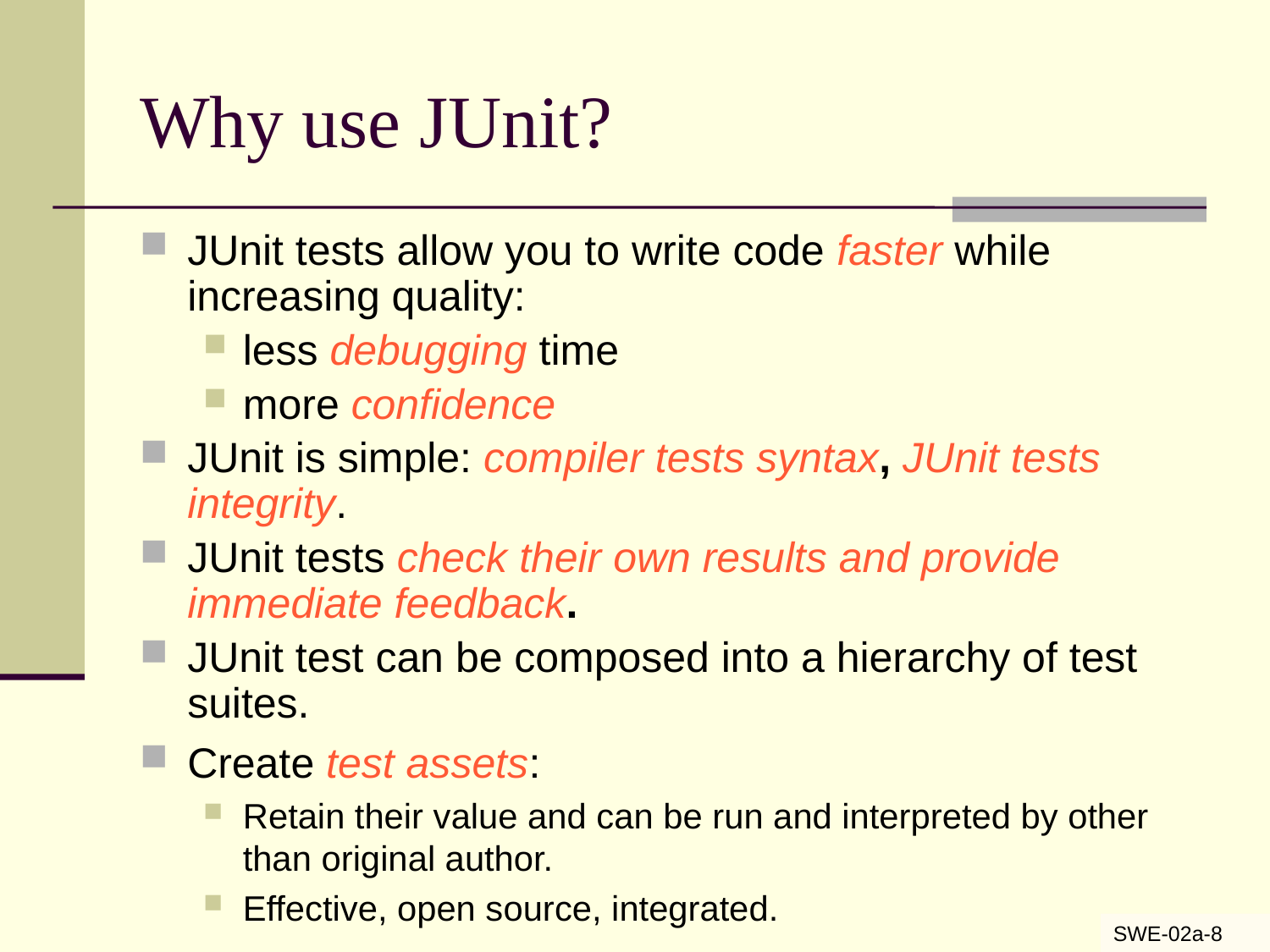

# Why use JUnit?
JUnit tests allow you to write code faster while increasing quality:
less debugging time
more confidence
JUnit is simple: compiler tests syntax, JUnit tests integrity.
JUnit tests check their own results and provide immediate feedback.
JUnit test can be composed into a hierarchy of test suites.
Create test assets:
Retain their value and can be run and interpreted by other than original author.
Effective, open source, integrated.